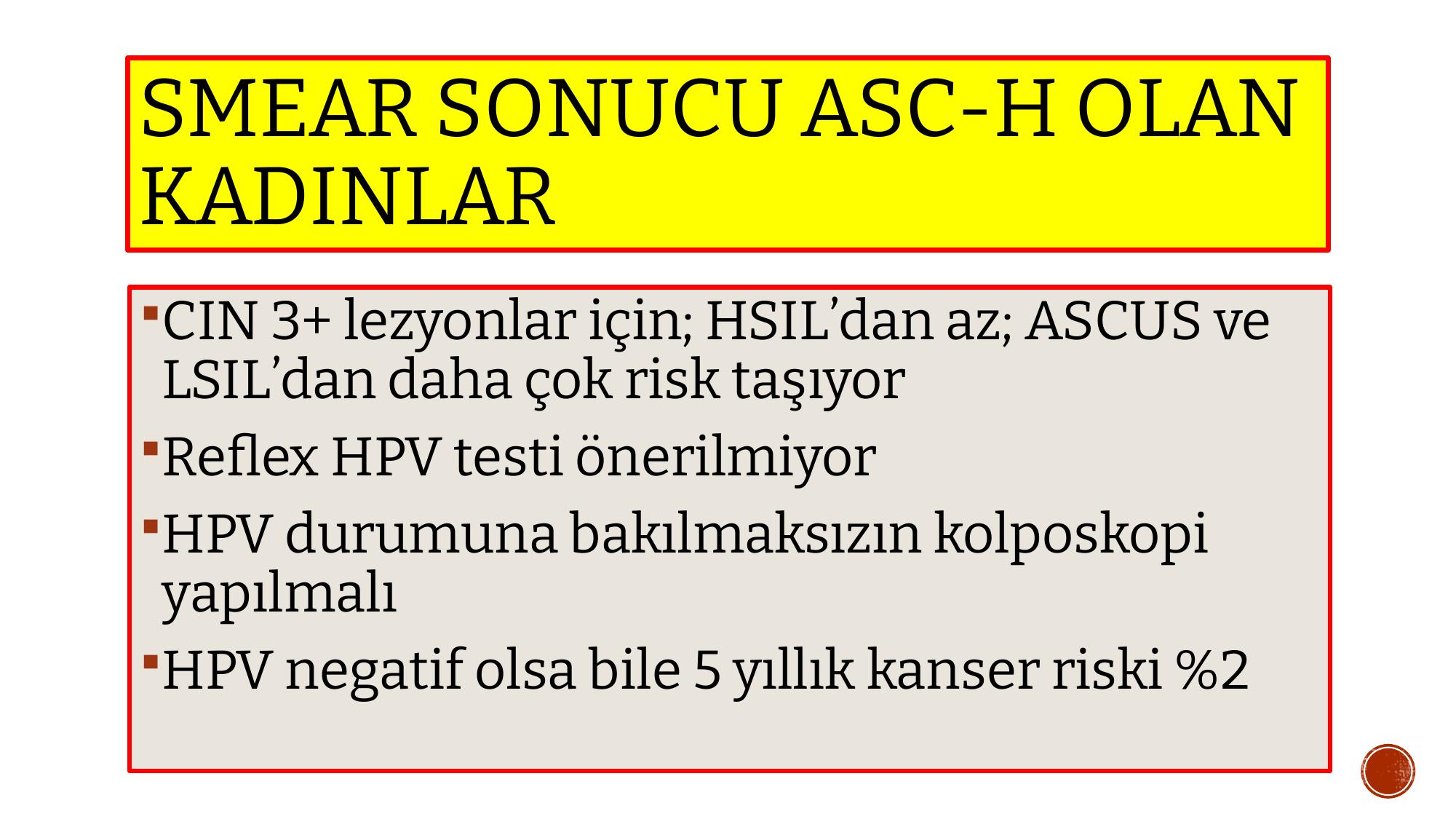

# Smear sonucu ASC-H olan kadInlar
CIN 3+ lezyonlar için; HSIL’dan az; ASCUS ve LSIL’dan daha çok risk taşıyor
Reflex HPV testi önerilmiyor
HPV durumuna bakılmaksızın kolposkopi yapılmalı
HPV negatif olsa bile 5 yıllık kanser riski %2